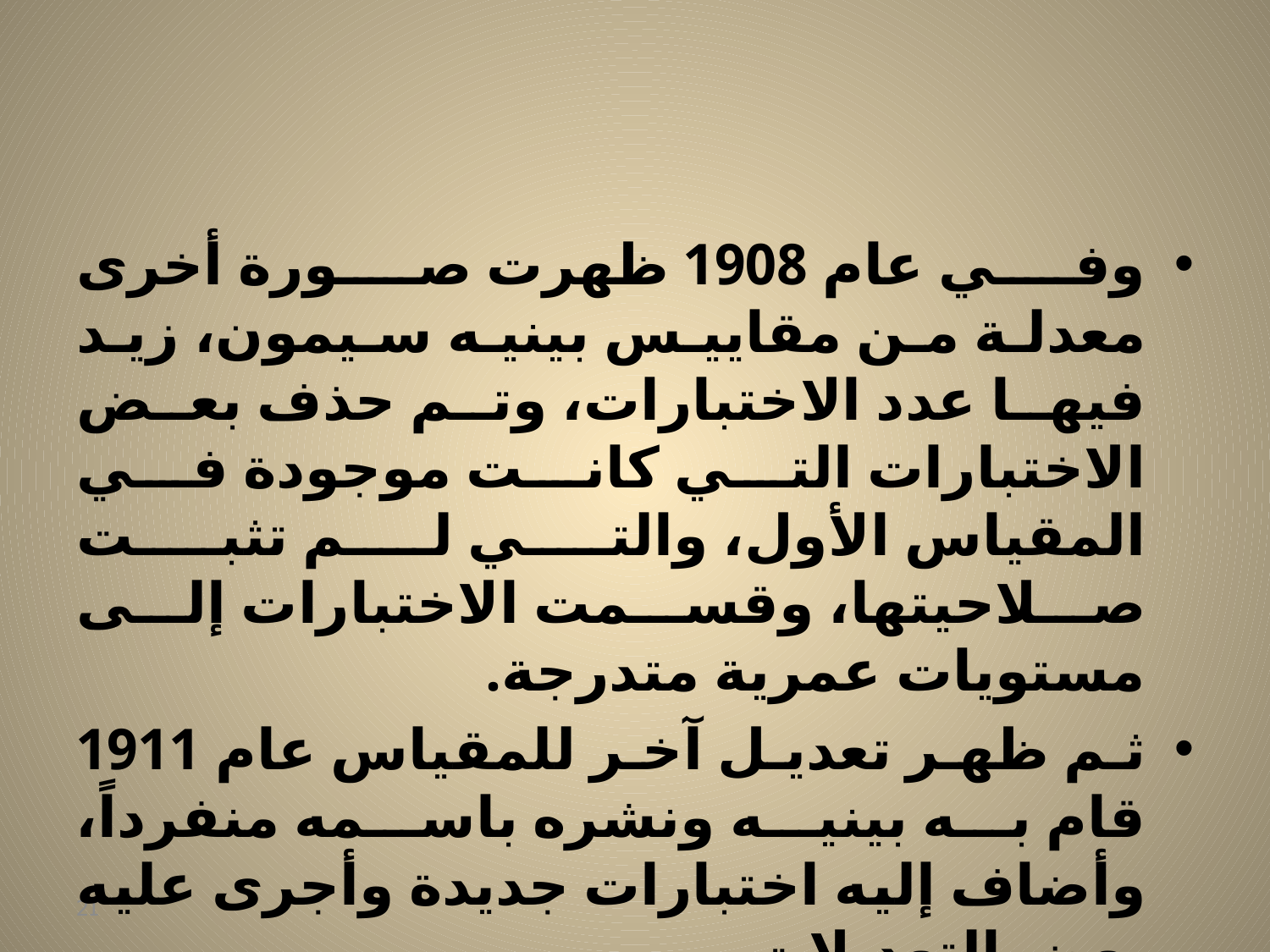

#
وفي عام 1908 ظهرت صورة أخرى معدلة من مقاييس بينيه سيمون، زيد فيها عدد الاختبارات، وتم حذف بعض الاختبارات التي كانت موجودة في المقياس الأول، والتي لم تثبت صلاحيتها، وقسمت الاختبارات إلى مستويات عمرية متدرجة.
ثم ظهر تعديل آخر للمقياس عام 1911 قام به بينيه ونشره باسمه منفرداً، وأضاف إليه اختبارات جديدة وأجرى عليه بعض التعديلات.

21